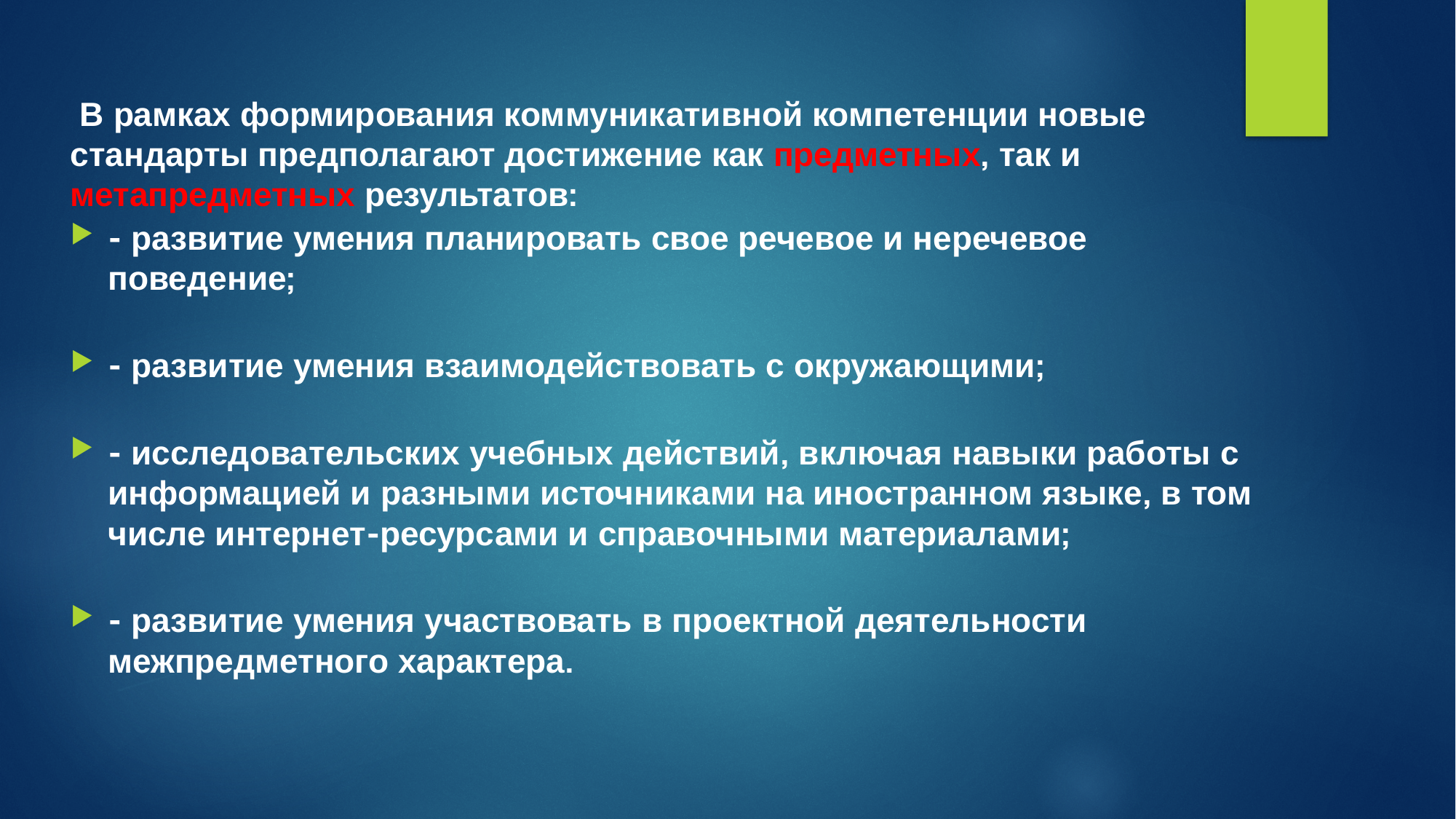

В рамках формирования коммуникативной компетенции новые стандарты предполагают достижение как предметных, так и метапредметных результатов:
- развитие умения планировать свое речевое и неречевое поведение;

- развитие умения взаимодействовать с окружающими;

- исследовательских учебных действий, включая навыки работы с информацией и разными источниками на иностранном языке, в том числе интернет-ресурсами и справочными материалами;

- развитие умения участвовать в проектной деятельности       межпредметного характера.